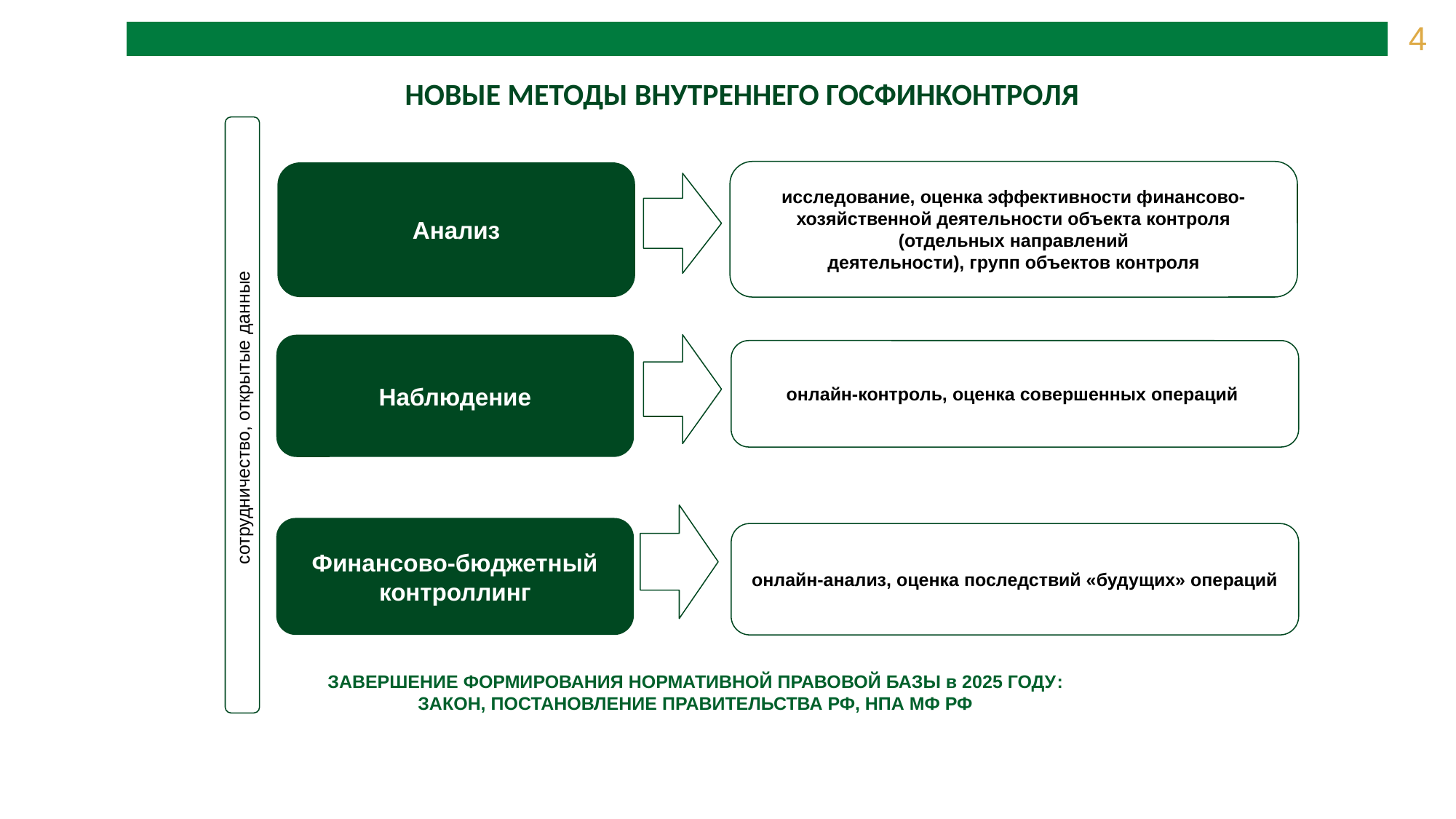

4
4

|  |
| --- |
| НОВЫЕ МЕТОДЫ ВНУТРЕННЕГО ГОСФИНКОНТРОЛЯ |
| --- |
исследование, оценка эффективности финансово-хозяйственной деятельности объекта контроля (отдельных направлений
деятельности), групп объектов контроля
Анализ

Наблюдение
онлайн-контроль, оценка совершенных операций
сотрудничество, открытые данные

Финансово-бюджетный контроллинг
онлайн-анализ, оценка последствий «будущих» операций
ЗАВЕРШЕНИЕ ФОРМИРОВАНИЯ НОРМАТИВНОЙ ПРАВОВОЙ БАЗЫ в 2025 ГОДУ:
ЗАКОН, ПОСТАНОВЛЕНИЕ ПРАВИТЕЛЬСТВА РФ, НПА МФ РФ